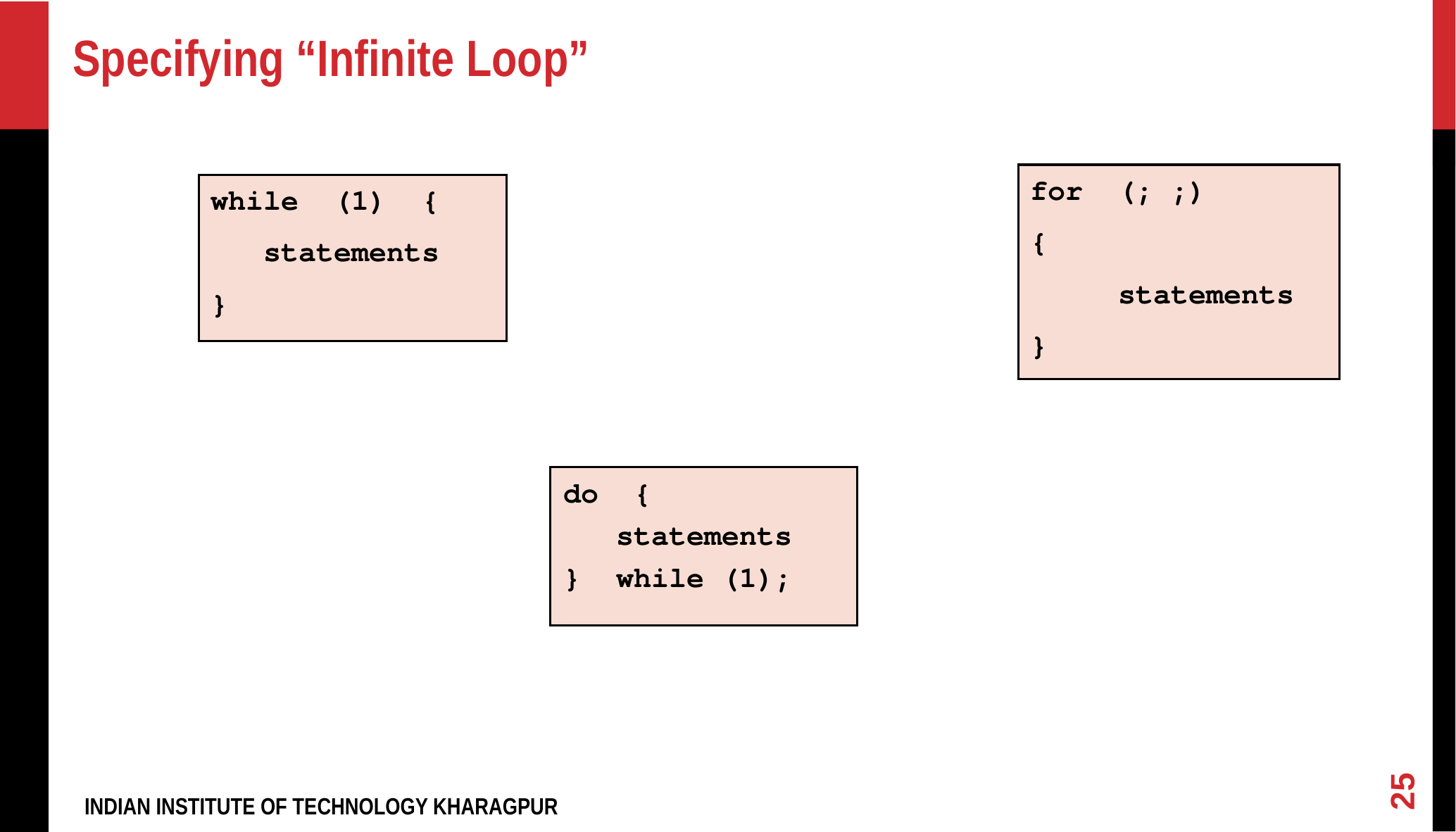

# Specifying “Infinite Loop”
for  (; ;)
{
     statements
}
while  (1)  {
   statements
}

do  {
   statements
}  while (1);

25
INDIAN INSTITUTE OF TECHNOLOGY KHARAGPUR